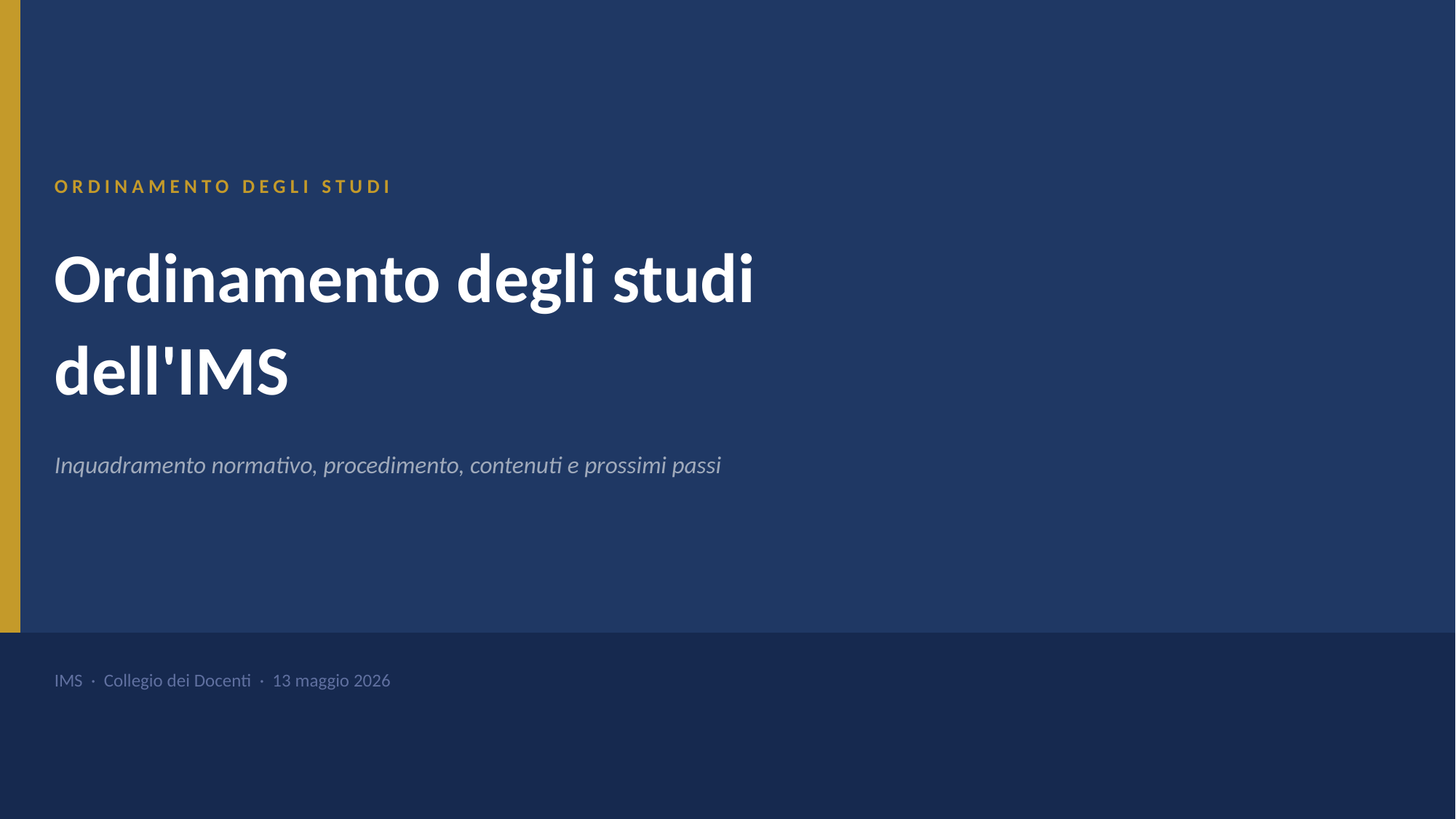

ORDINAMENTO DEGLI STUDI
Ordinamento degli studi
dell'IMS
Inquadramento normativo, procedimento, contenuti e prossimi passi

IMS  ·  Collegio dei Docenti  ·  13 maggio 2026